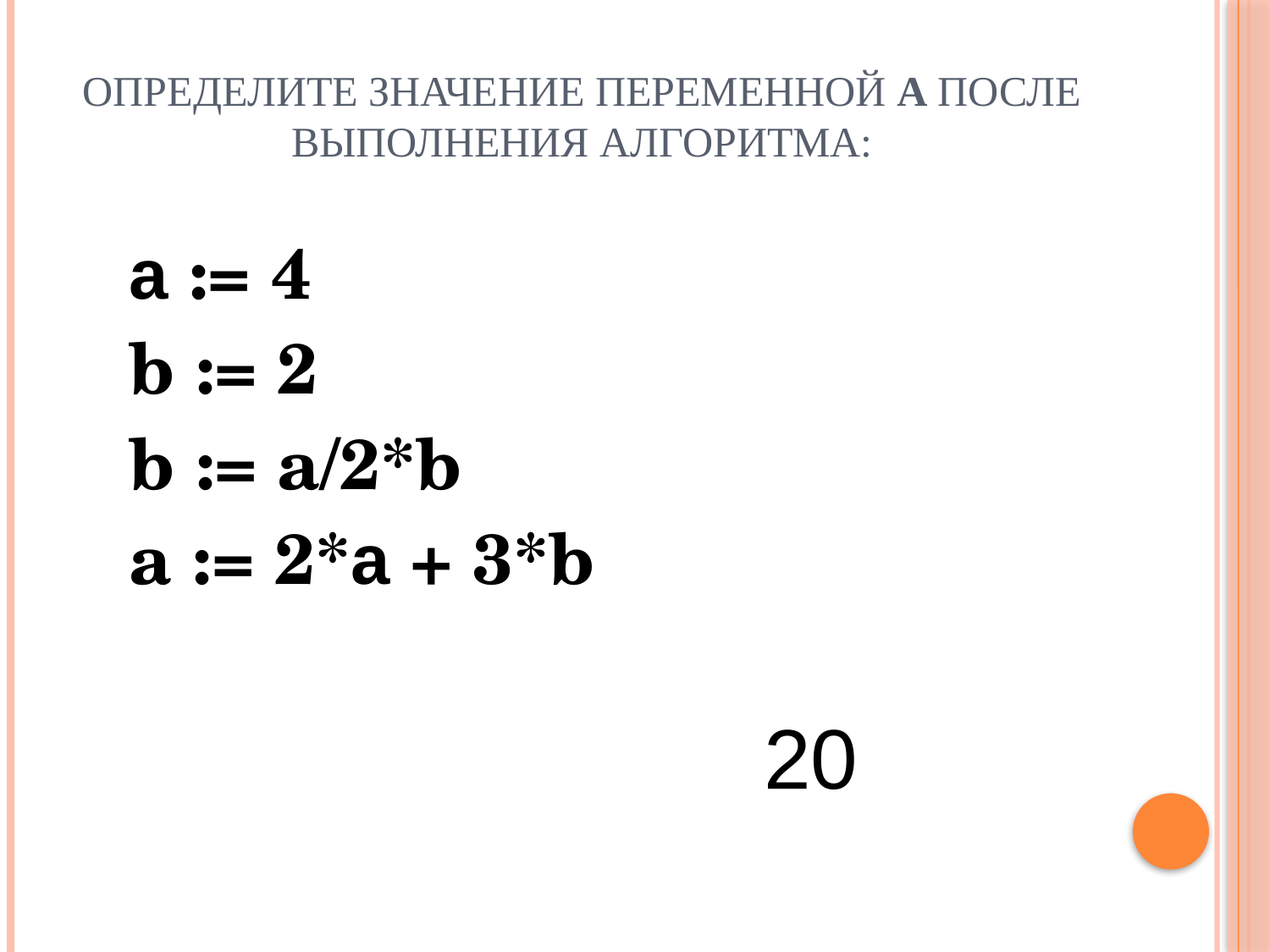

# Определите значение переменной a после выполнения алгоритма:
а := 4
b := 2
b := a/2*b
a := 2*а + 3*b

20